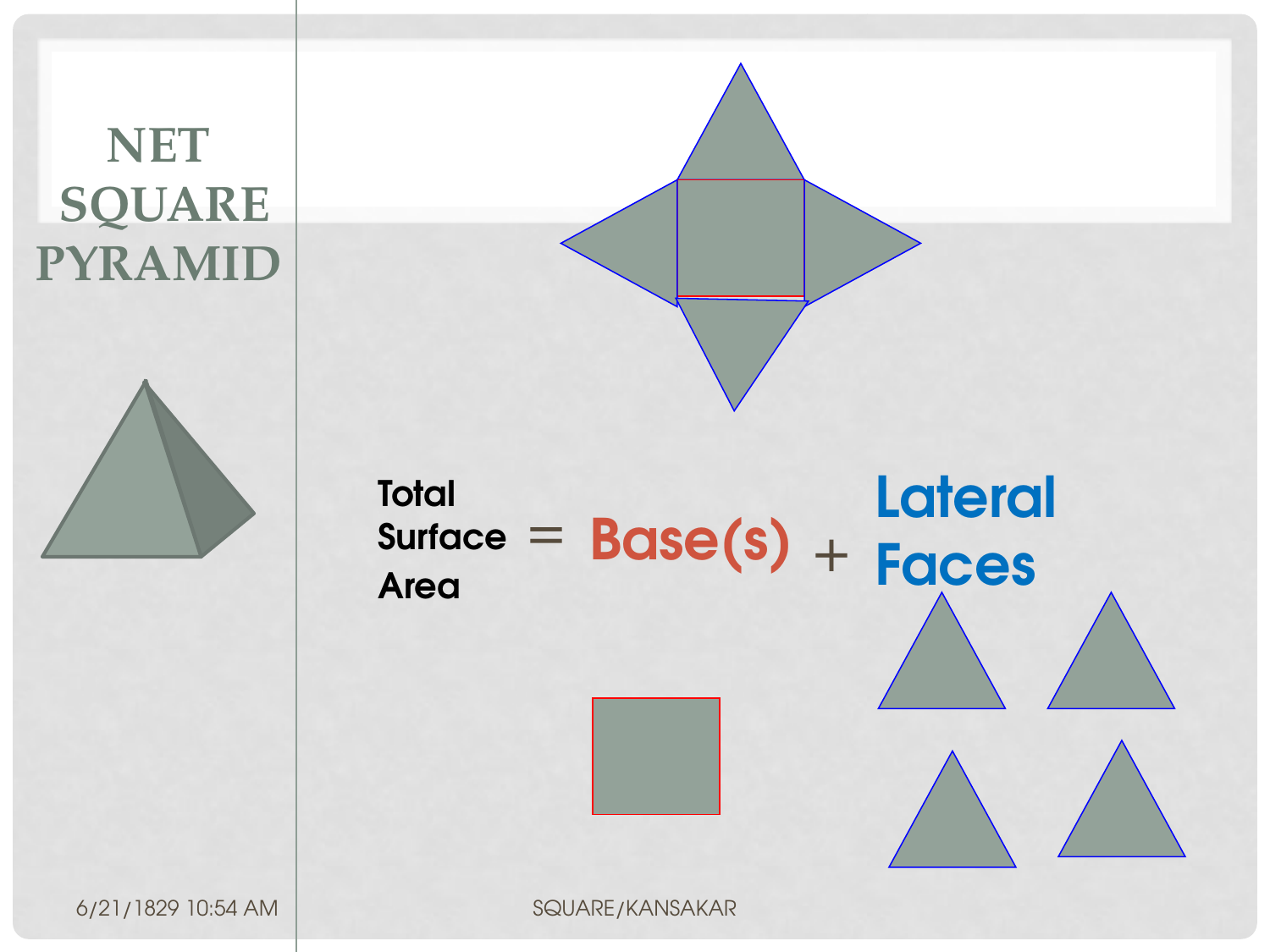

# NET SQUARE PYRAMID

Lateral Faces
Total Surface
Area
=
Base(s)
+

6/21/1829 10:54 AM
SQUARE/KANSAKAR